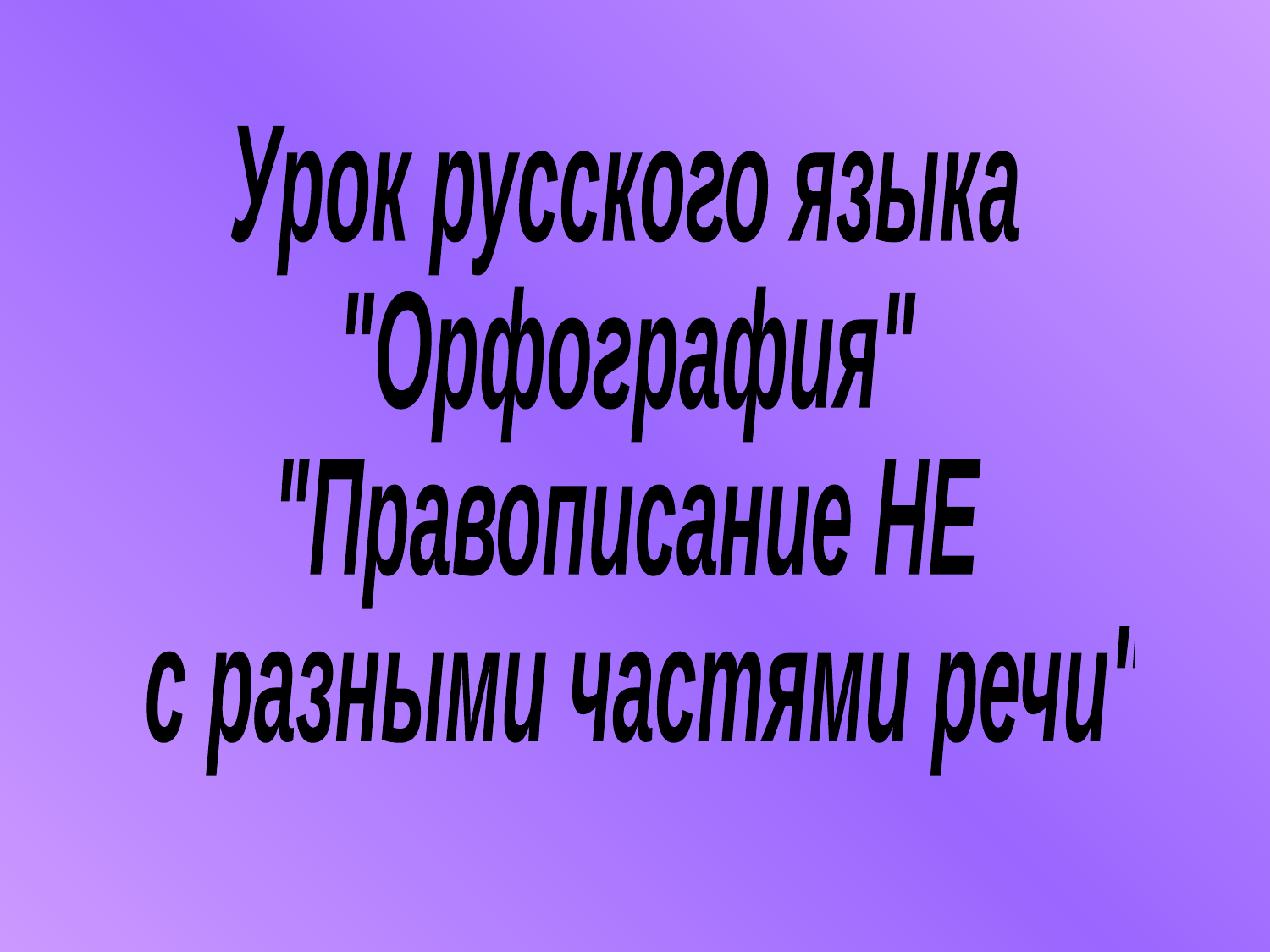

Урок русского языка
"Орфография"
"Правописание НЕ
 с разными частями речи"